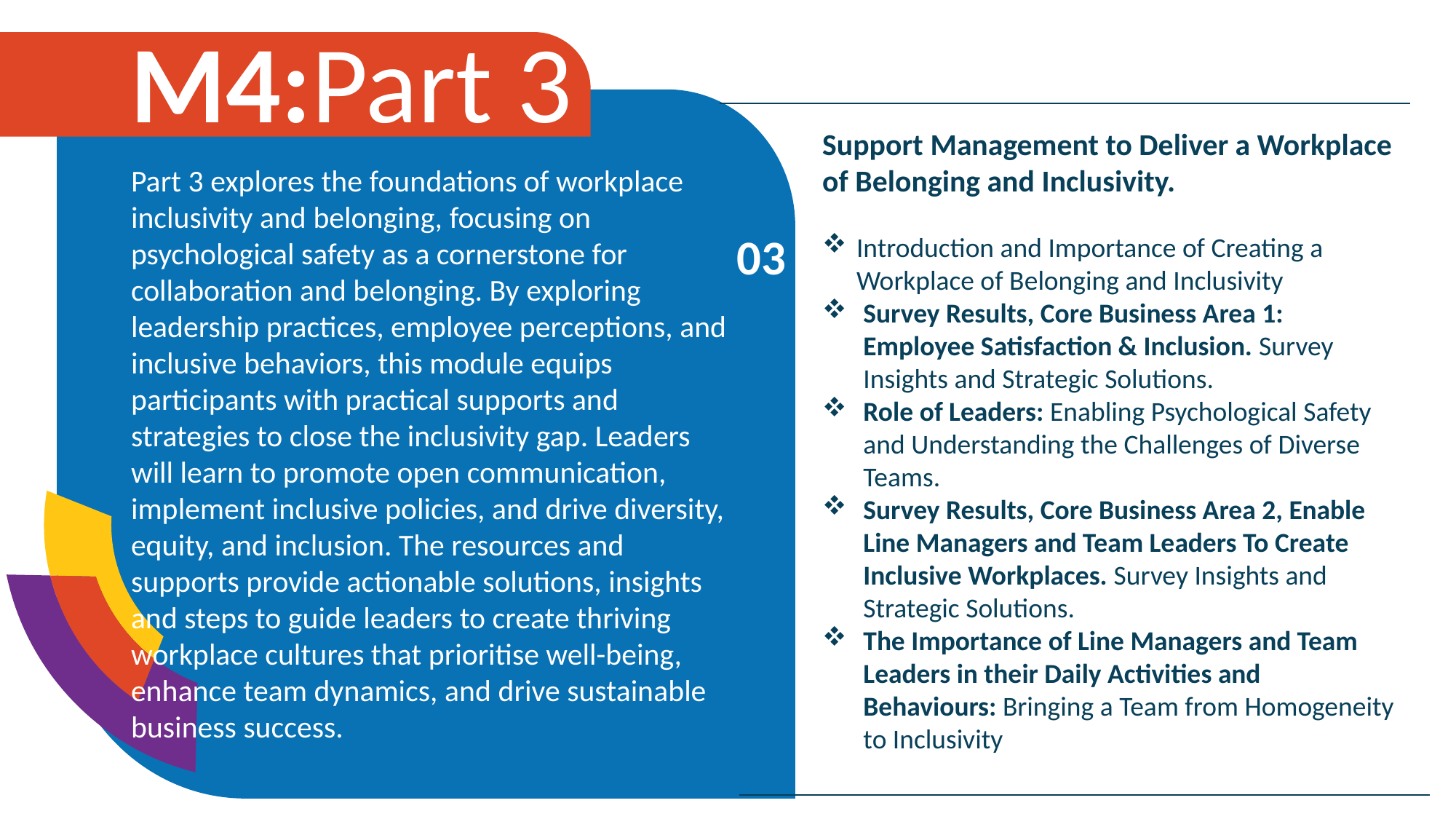

M4:Part 3
Part 3 explores the foundations of workplace inclusivity and belonging, focusing on psychological safety as a cornerstone for collaboration and belonging. By exploring leadership practices, employee perceptions, and inclusive behaviors, this module equips participants with practical supports and strategies to close the inclusivity gap. Leaders will learn to promote open communication, implement inclusive policies, and drive diversity, equity, and inclusion. The resources and supports provide actionable solutions, insights and steps to guide leaders to create thriving workplace cultures that prioritise well-being, enhance team dynamics, and drive sustainable business success.
03
Support Management to Deliver a Workplace of Belonging and Inclusivity.

Introduction and Importance of Creating a Workplace of Belonging and Inclusivity
Survey Results, Core Business Area 1: Employee Satisfaction & Inclusion. Survey Insights and Strategic Solutions.
Role of Leaders: Enabling Psychological Safety and Understanding the Challenges of Diverse Teams.
Survey Results, Core Business Area 2, Enable Line Managers and Team Leaders To Create Inclusive Workplaces. Survey Insights and Strategic Solutions.
The Importance of Line Managers and Team Leaders in their Daily Activities and Behaviours: Bringing a Team from Homogeneity to Inclusivity